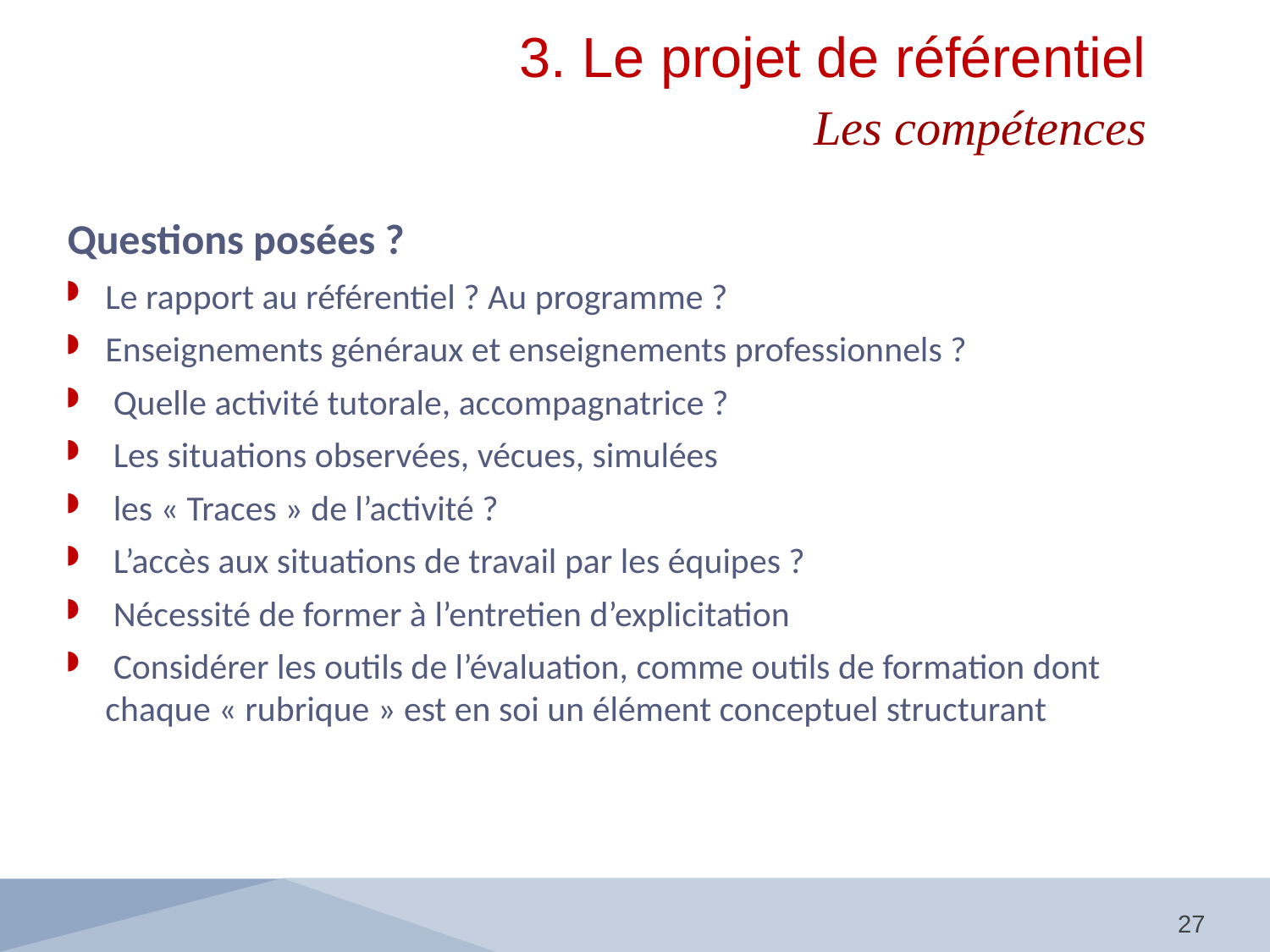

3. Le projet de référentiel
 Les compétences
Questions posées ?
Le rapport au référentiel ? Au programme ?
Enseignements généraux et enseignements professionnels ?
 Quelle activité tutorale, accompagnatrice ?
 Les situations observées, vécues, simulées
 les « Traces » de l’activité ?
 L’accès aux situations de travail par les équipes ?
 Nécessité de former à l’entretien d’explicitation
 Considérer les outils de l’évaluation, comme outils de formation dont chaque « rubrique » est en soi un élément conceptuel structurant
27